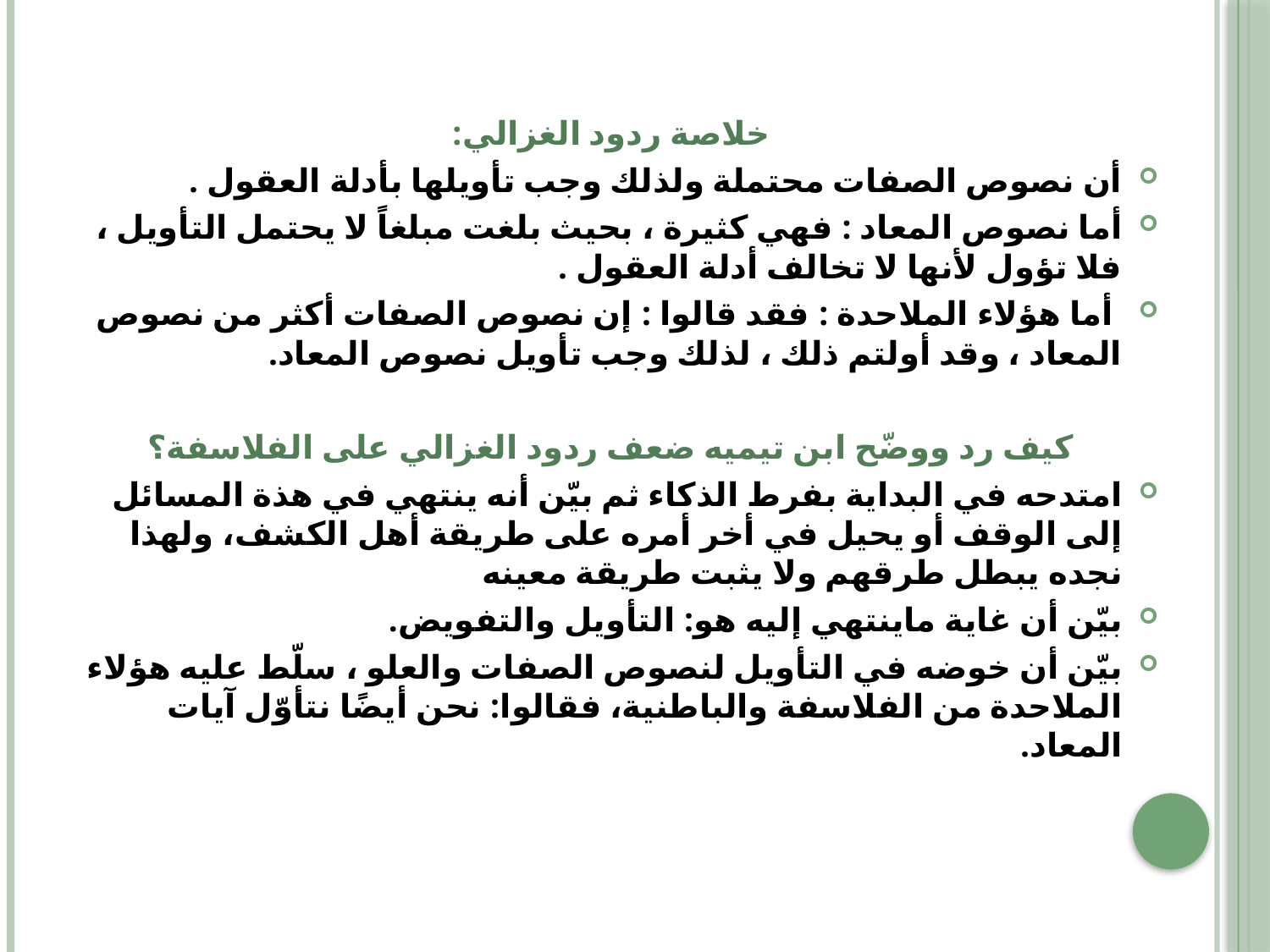

#
خلاصة ردود الغزالي:
أن نصوص الصفات محتملة ولذلك وجب تأويلها بأدلة العقول .
أما نصوص المعاد : فهي كثيرة ، بحيث بلغت مبلغاً لا يحتمل التأويل ، فلا تؤول لأنها لا تخالف أدلة العقول .
 أما هؤلاء الملاحدة : فقد قالوا : إن نصوص الصفات أكثر من نصوص المعاد ، وقد أولتم ذلك ، لذلك وجب تأويل نصوص المعاد.

كيف رد ووضّح ابن تيميه ضعف ردود الغزالي على الفلاسفة؟
امتدحه في البداية بفرط الذكاء ثم بيّن أنه ينتهي في هذة المسائل إلى الوقف أو يحيل في أخر أمره على طريقة أهل الكشف، ولهذا نجده يبطل طرقهم ولا يثبت طريقة معينه
بيّن أن غاية ماينتهي إليه هو: التأويل والتفويض.
بيّن أن خوضه في التأويل لنصوص الصفات والعلو ، سلّط عليه هؤلاء الملاحدة من الفلاسفة والباطنية، فقالوا: نحن أيضًا نتأوّل آيات المعاد.